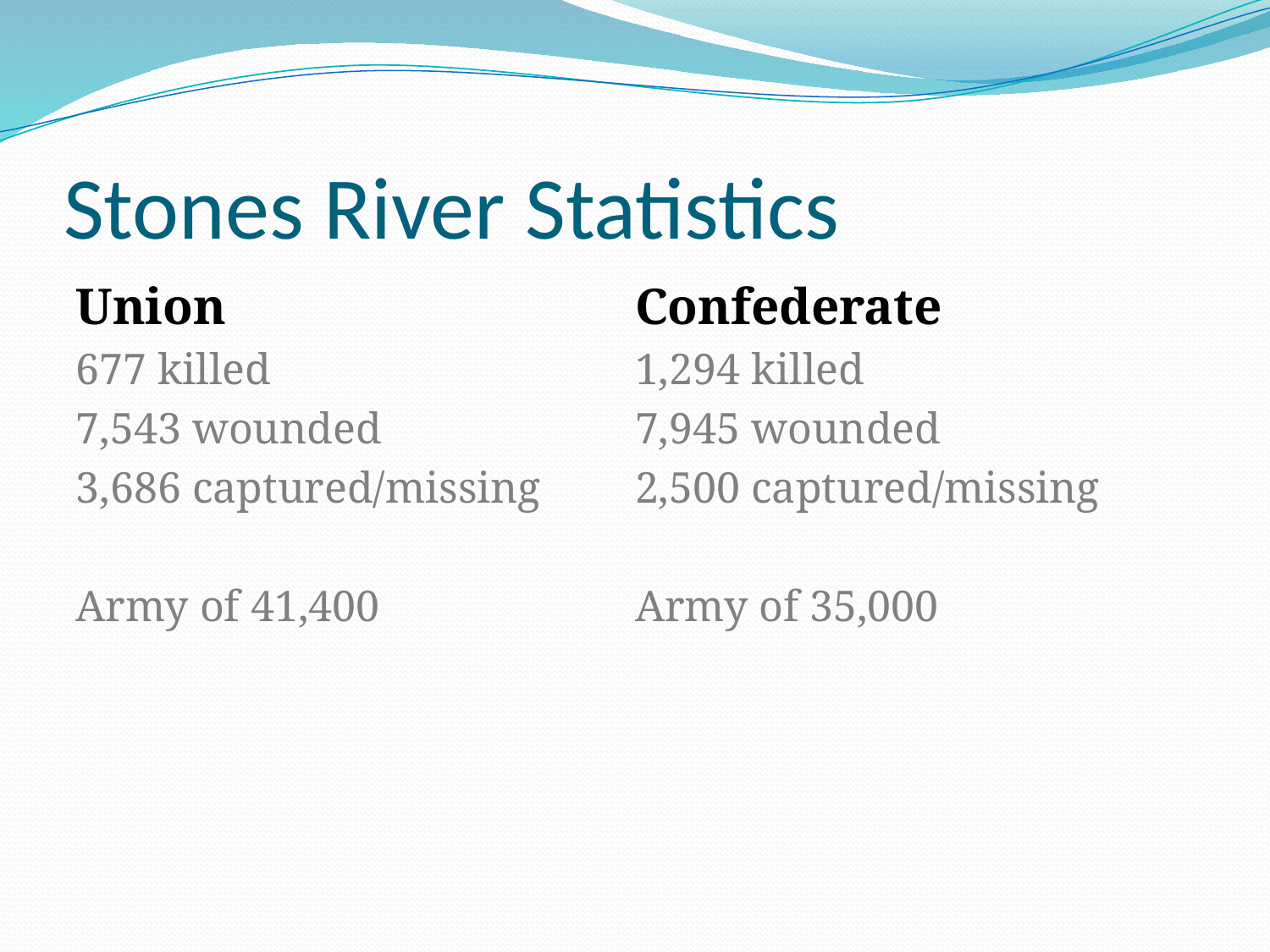

# Stones River Statistics
Union
677 killed
7,543 wounded
3,686 captured/missing

Army of 41,400

Confederate
1,294 killed
7,945 wounded
2,500 captured/missing

Army of 35,000